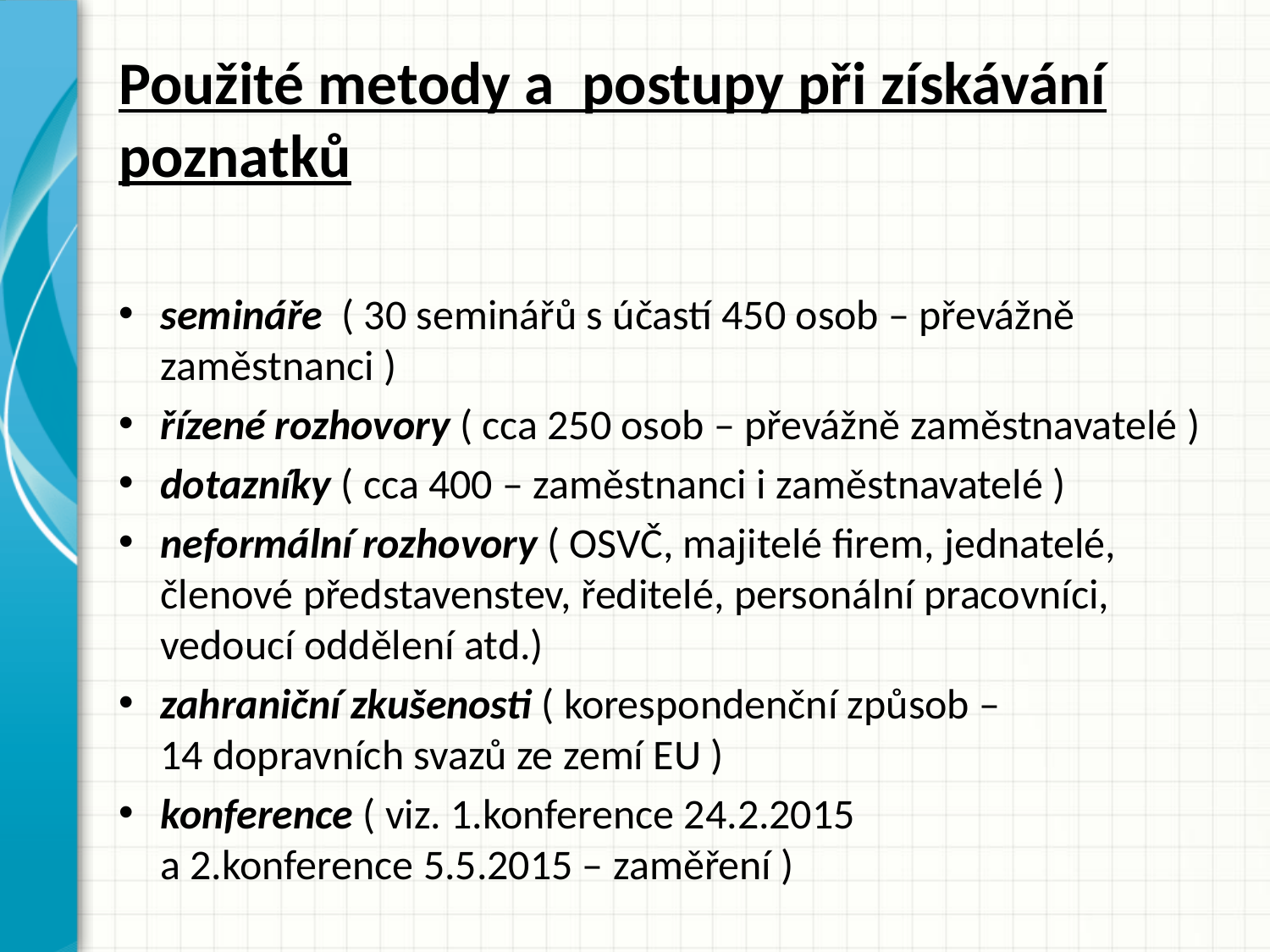

# Použité metody a  postupy při získávání poznatků

semináře  ( 30 seminářů s účastí 450 osob – převážně zaměstnanci )
řízené rozhovory ( cca 250 osob – převážně zaměstnavatelé )
dotazníky ( cca 400 – zaměstnanci i zaměstnavatelé )
neformální rozhovory ( OSVČ, majitelé firem, jednatelé, členové představenstev, ředitelé, personální pracovníci,  vedoucí oddělení atd.)
zahraniční zkušenosti ( korespondenční způsob –
14 dopravních svazů ze zemí EU )
konference ( viz. 1.konference 24.2.2015
a 2.konference 5.5.2015 – zaměření )